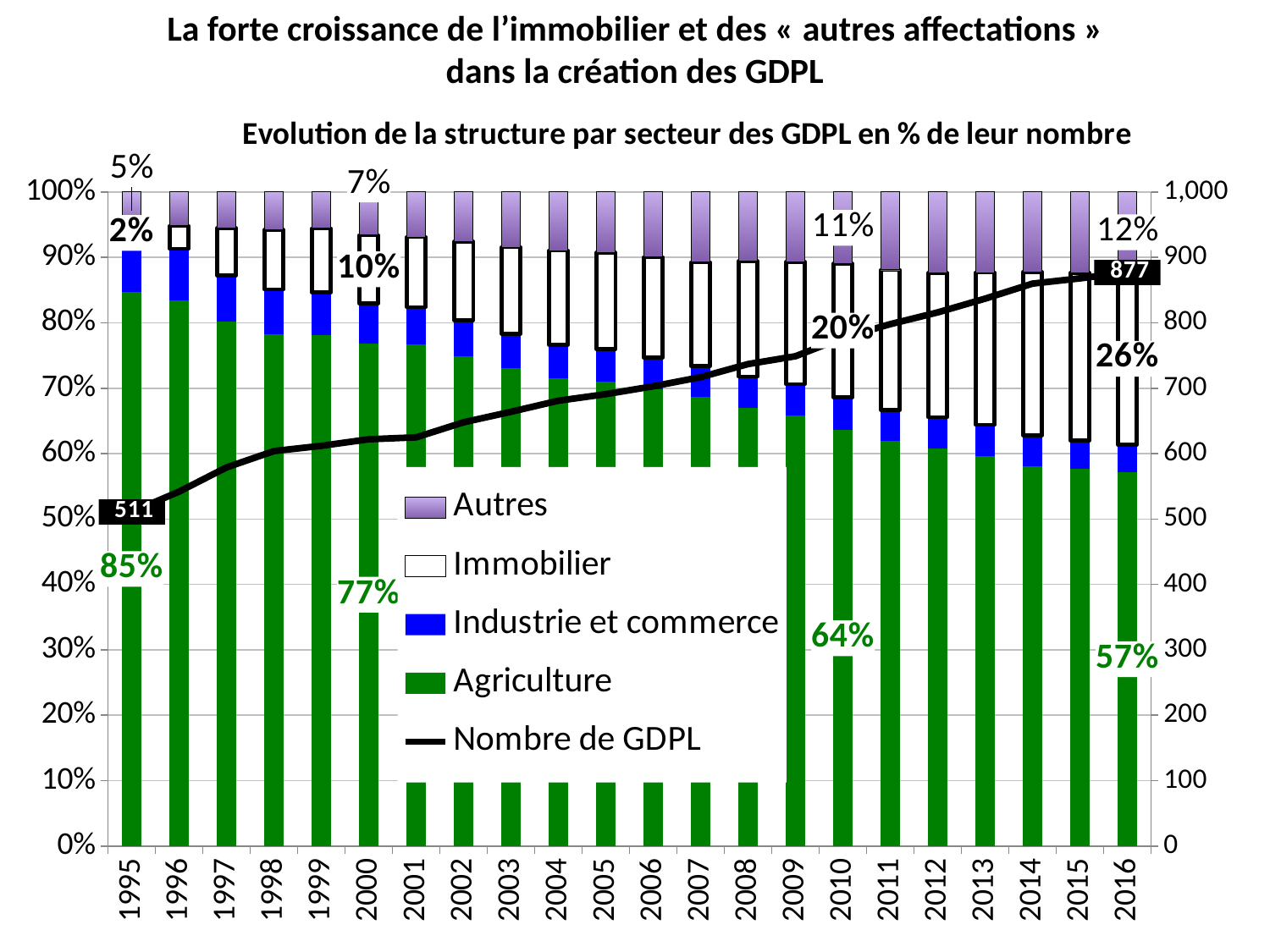

# La forte croissance de l’immobilier et des « autres affectations » dans la création des GDPL

### Chart: Evolution de la structure par secteur des GDPL en % de leur nombre

| Category | Agriculture | Industrie et commerce | Immobilier | Autres | Nombre de GDPL |
|---|---|---|---|---|---|
| 1995.0 | 0.847358121330724 | 0.0821917808219178 | 0.0156555772994129 | 0.0547945205479452 | 511.0 |
| 1996.0 | 0.833948339483395 | 0.0793357933579336 | 0.0350553505535055 | 0.051660516605166 | 542.0 |
| 1997.0 | 0.801381692573402 | 0.0708117443868739 | 0.0725388601036269 | 0.0552677029360967 | 579.0 |
| 1998.0 | 0.783112582781457 | 0.0678807947019867 | 0.0910596026490066 | 0.0579470198675497 | 604.0 |
| 1999.0 | 0.781045751633987 | 0.065359477124183 | 0.0980392156862745 | 0.0555555555555555 | 612.0 |
| 2000.0 | 0.768488745980707 | 0.0610932475884244 | 0.104501607717042 | 0.0659163987138263 | 622.0 |
| 2001.0 | 0.7664 | 0.0576 | 0.1072 | 0.0688 | 625.0 |
| 2002.0 | 0.748456790123457 | 0.0555555555555555 | 0.12037037037037 | 0.0756172839506173 | 648.0 |
| 2003.0 | 0.730421686746988 | 0.052710843373494 | 0.132530120481928 | 0.0843373493975903 | 664.0 |
| 2004.0 | 0.715124816446402 | 0.0513950073421439 | 0.143906020558003 | 0.0895741556534508 | 681.0 |
| 2005.0 | 0.710564399421129 | 0.0492040520984081 | 0.147612156295224 | 0.0926193921852388 | 691.0 |
| 2006.0 | 0.698435277382646 | 0.0483641536273115 | 0.153627311522048 | 0.0995732574679943 | 703.0 |
| 2007.0 | 0.686192468619247 | 0.0474198047419805 | 0.158995815899582 | 0.107391910739191 | 717.0 |
| 2008.0 | 0.670284938941655 | 0.0474898236092266 | 0.176390773405699 | 0.105834464043419 | 737.0 |
| 2009.0 | 0.658210947930574 | 0.048064085447263 | 0.186915887850467 | 0.106809078771696 | 749.0 |
| 2010.0 | 0.635778635778636 | 0.0501930501930502 | 0.204633204633205 | 0.109395109395109 | 777.0 |
| 2011.0 | 0.619047619047619 | 0.0476190476190476 | 0.214285714285714 | 0.119047619047619 | 798.0 |
| 2012.0 | 0.607843137254902 | 0.0477941176470588 | 0.220588235294118 | 0.123774509803922 | 816.0 |
| 2013.0 | 0.596176821983274 | 0.04778972520908 | 0.232974910394265 | 0.123058542413381 | 837.0 |
| 2014.0 | 0.581395348837209 | 0.0465116279069767 | 0.25 | 0.122093023255814 | 860.0 |
| 2015.0 | 0.577188940092166 | 0.0426267281105991 | 0.256912442396313 | 0.123271889400922 | 868.0 |
| 2016.0 | 0.571265678449259 | 0.0421892816419612 | 0.263397947548461 | 0.123147092360319 | 877.0 |